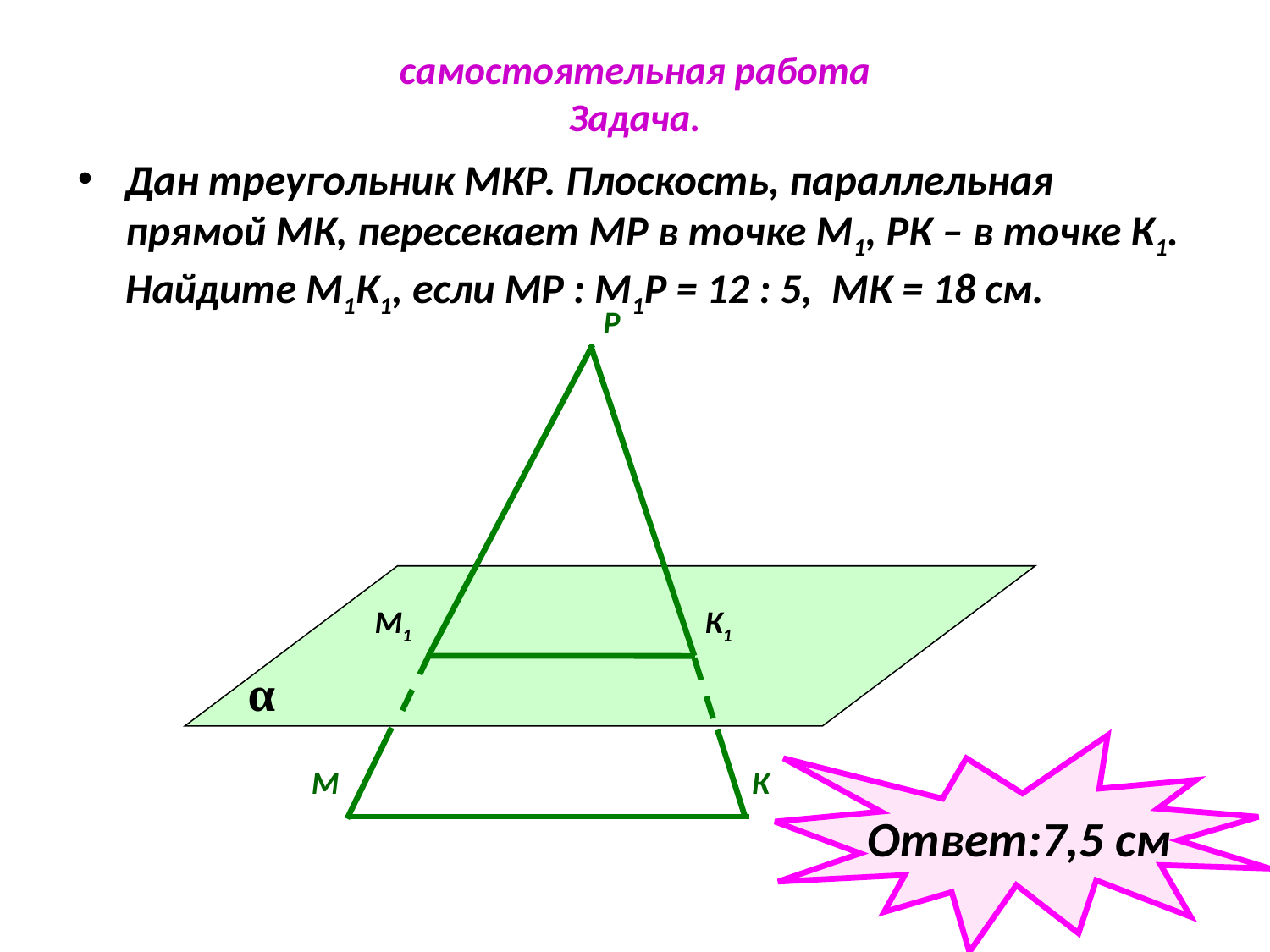

# самостоятельная работа Задача.
Дан треугольник МКР. Плоскость, параллельная прямой МК, пересекает МР в точке М1, РК – в точке К1. Найдите М1К1, если МР : М1Р = 12 : 5,  МК = 18 см.
Р

М1
К1

α

Ответ:7,5 см
М
К